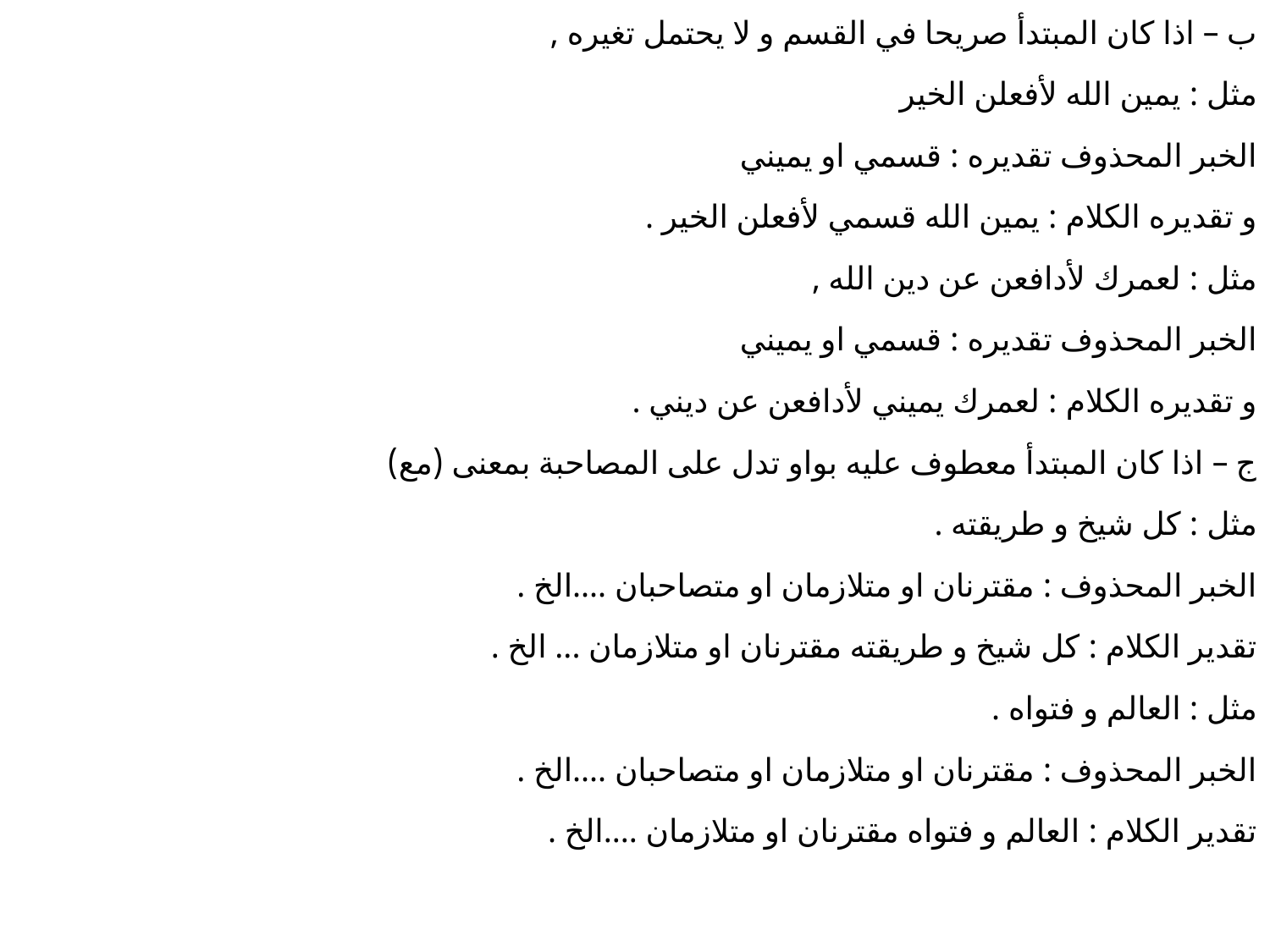

ب – اذا كان المبتدأ صريحا في القسم و لا يحتمل تغيره ,
مثل : يمين الله لأفعلن الخير
الخبر المحذوف تقديره : قسمي او يميني
و تقديره الكلام : يمين الله قسمي لأفعلن الخير .
مثل : لعمرك لأدافعن عن دين الله ,
الخبر المحذوف تقديره : قسمي او يميني
و تقديره الكلام : لعمرك يميني لأدافعن عن ديني .
ج – اذا كان المبتدأ معطوف عليه بواو تدل على المصاحبة بمعنى (مع)
مثل : كل شيخ و طريقته .
الخبر المحذوف : مقترنان او متلازمان او متصاحبان ....الخ .
تقدير الكلام : كل شيخ و طريقته مقترنان او متلازمان ... الخ .
مثل : العالم و فتواه .
الخبر المحذوف : مقترنان او متلازمان او متصاحبان ....الخ .
تقدير الكلام : العالم و فتواه مقترنان او متلازمان ....الخ .